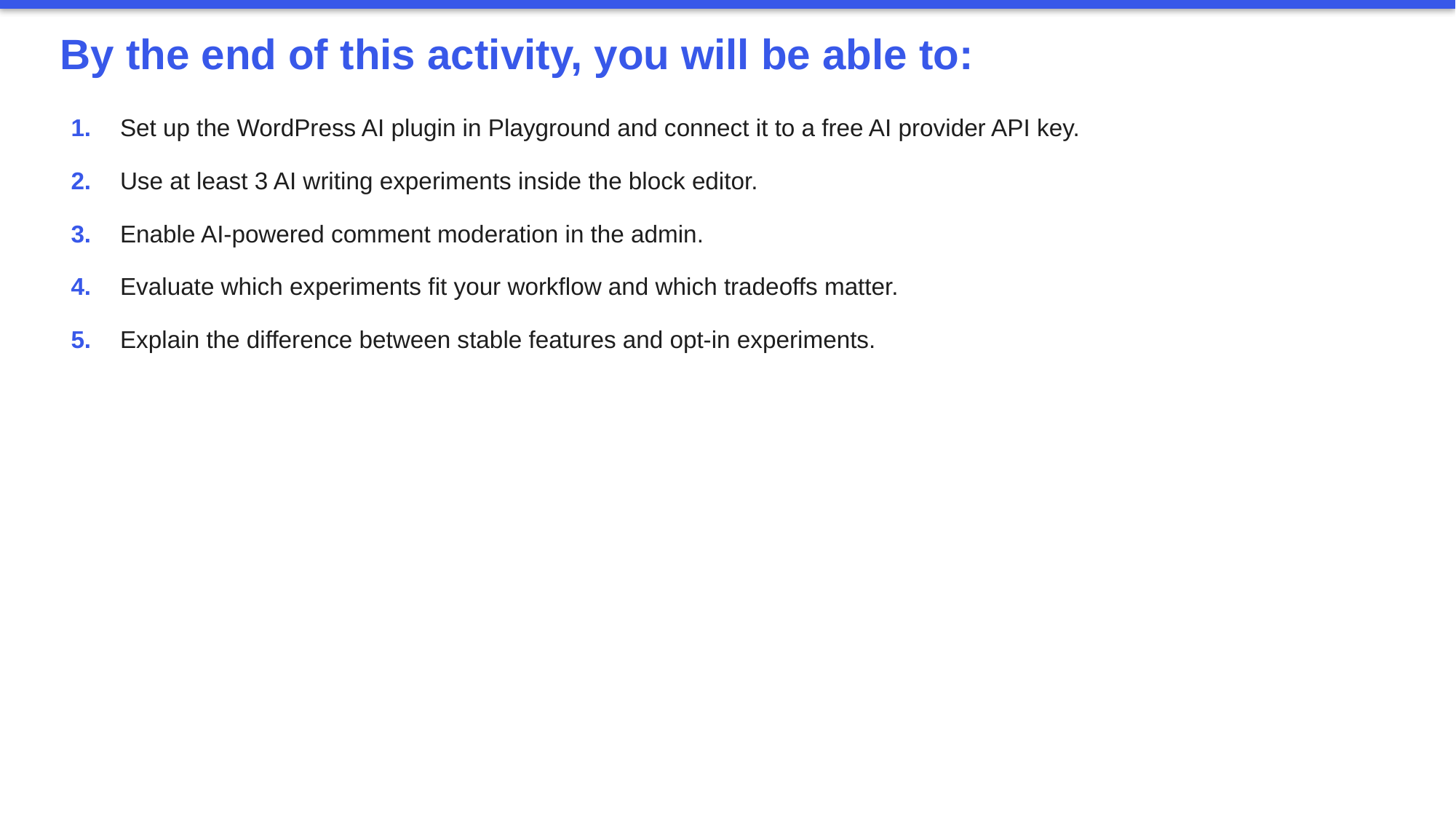

By the end of this activity, you will be able to:
1.	Set up the WordPress AI plugin in Playground and connect it to a free AI provider API key.
2.	Use at least 3 AI writing experiments inside the block editor.
3.	Enable AI-powered comment moderation in the admin.
4.	Evaluate which experiments fit your workflow and which tradeoffs matter.
5.	Explain the difference between stable features and opt-in experiments.